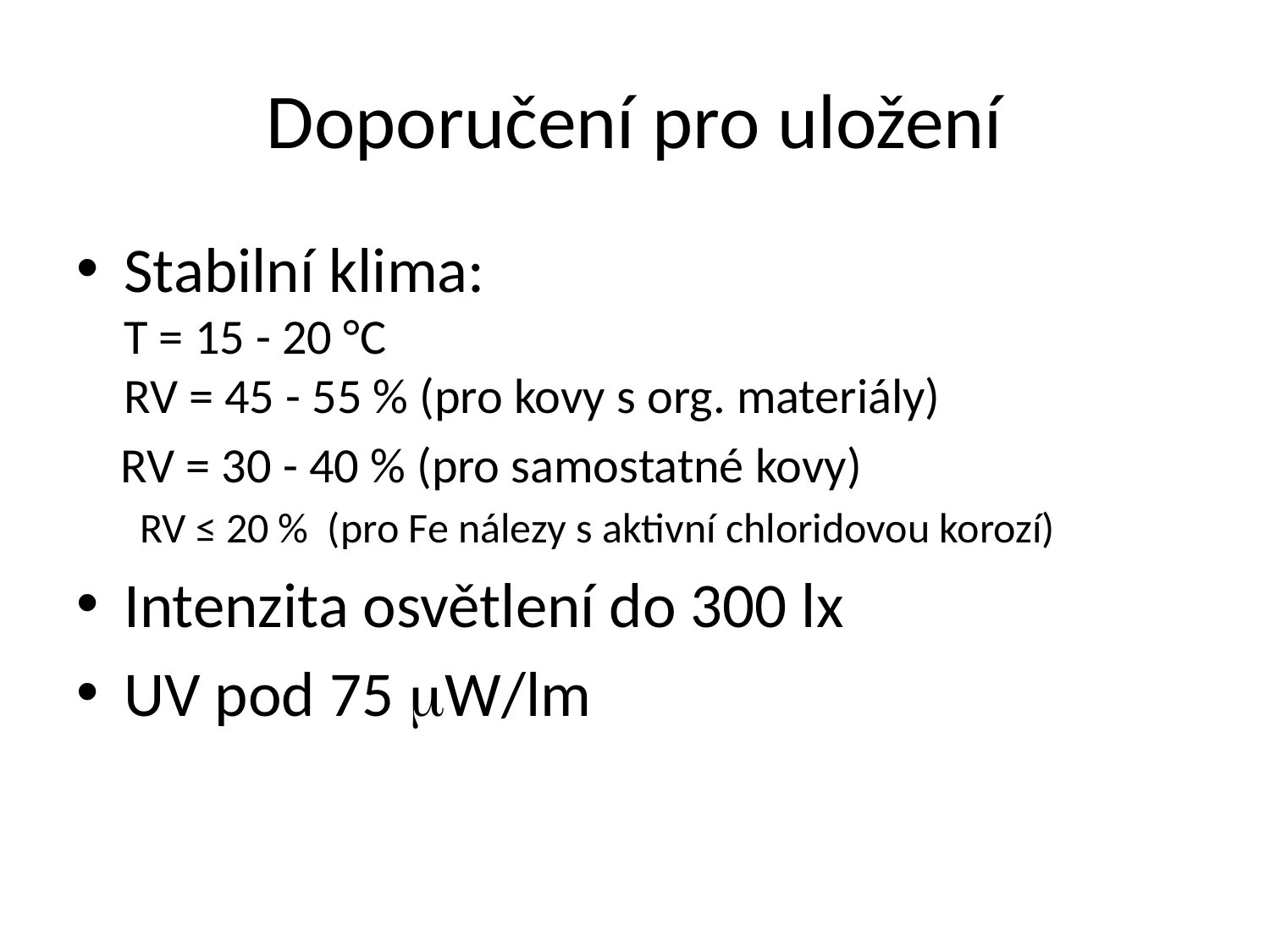

# Doporučení pro uložení
Stabilní klima:
T = 15 - 20 °C
RV = 45 - 55 % (pro kovy s org. materiály)
    RV = 30 - 40 % (pro samostatné kovy)
RV ≤ 20 %  (pro Fe nálezy s aktivní chloridovou korozí)
Intenzita osvětlení do 300 lx
UV pod 75 μW/lm